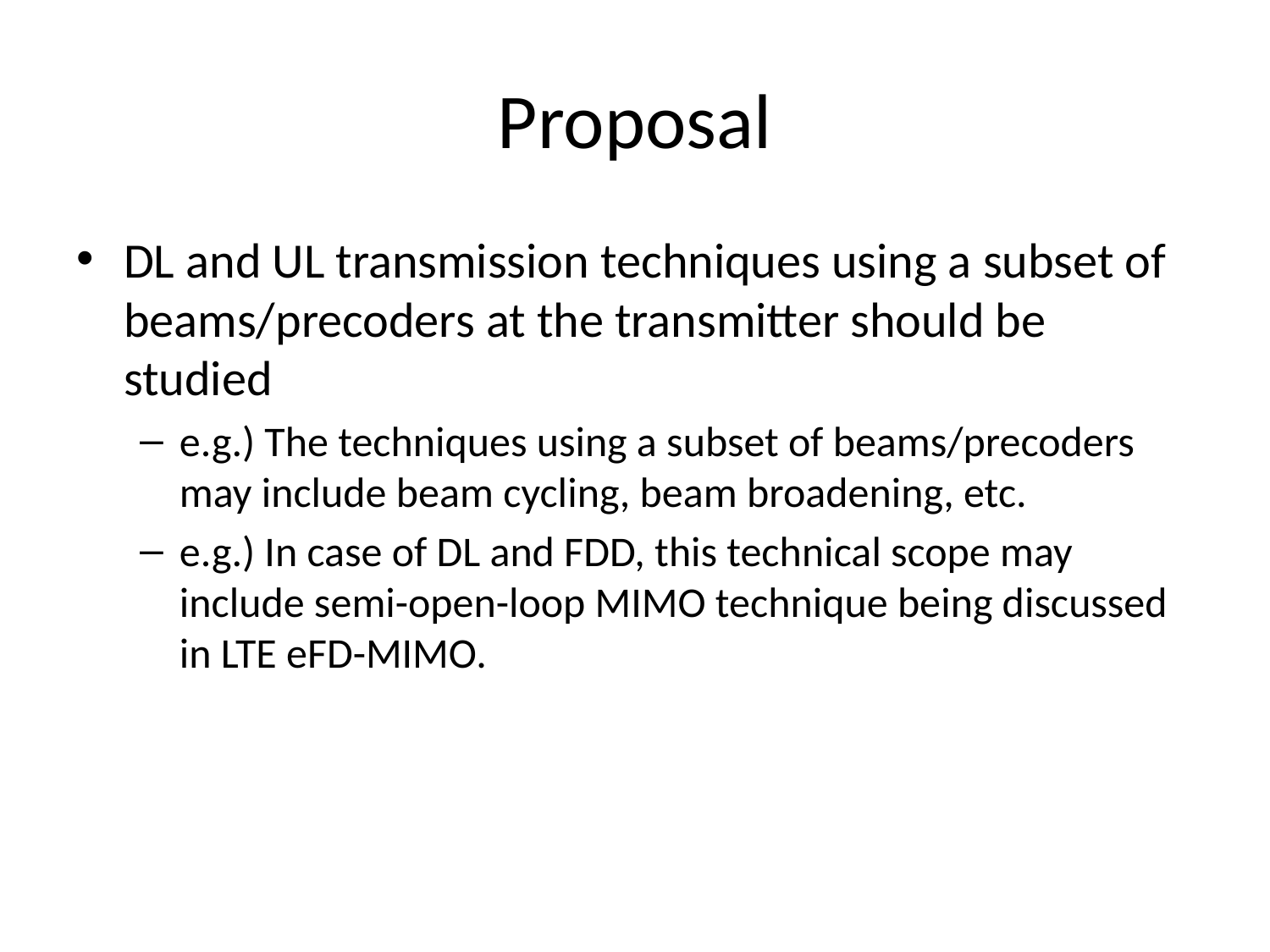

# Proposal
DL and UL transmission techniques using a subset of beams/precoders at the transmitter should be studied
e.g.) The techniques using a subset of beams/precoders may include beam cycling, beam broadening, etc.
e.g.) In case of DL and FDD, this technical scope may include semi-open-loop MIMO technique being discussed in LTE eFD-MIMO.